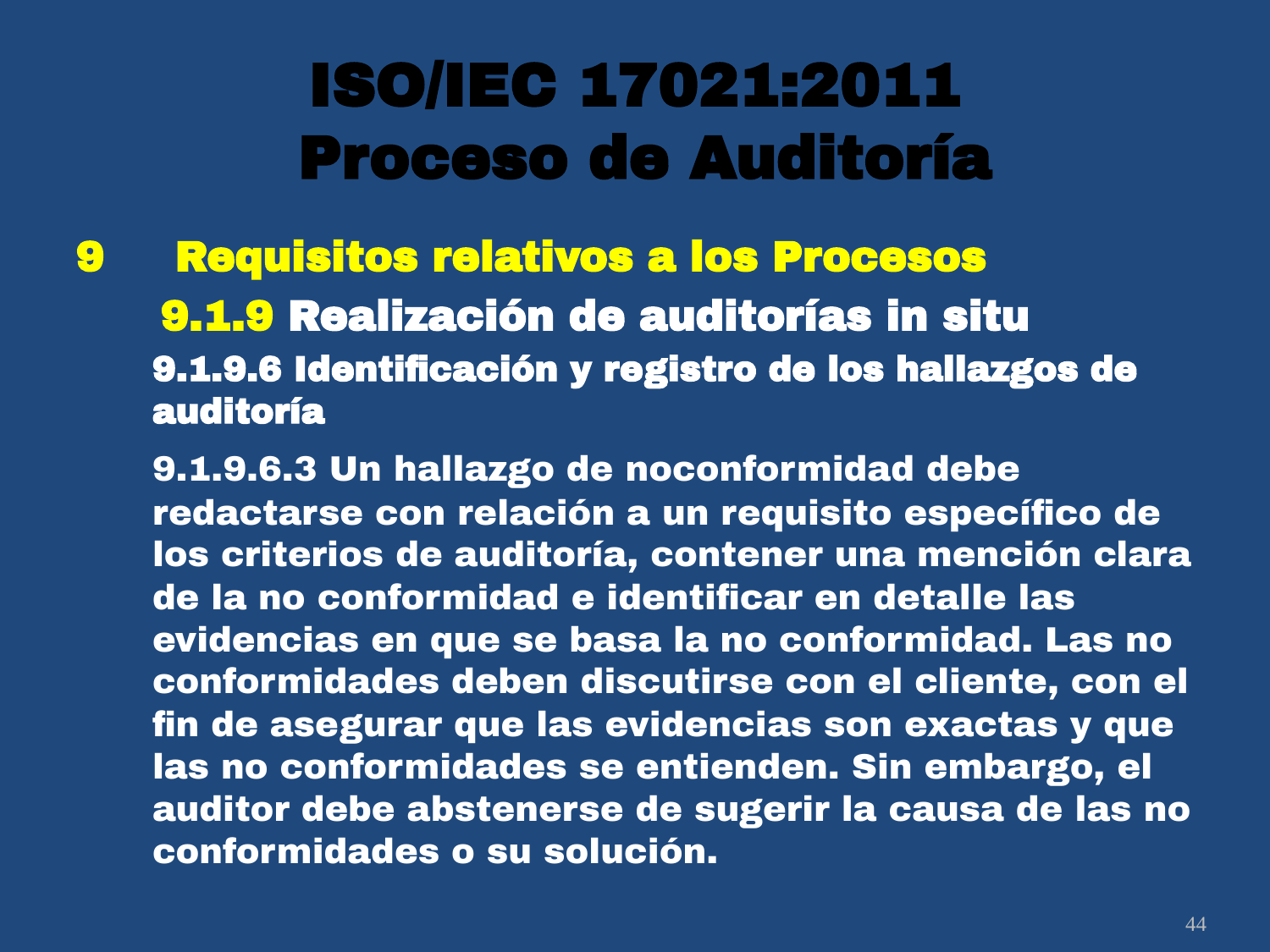

# ISO/IEC 17021:2011 Proceso de Auditoría
9	 Requisitos relativos a los Procesos
	9.1.9 Realización de auditorías in situ
	9.1.9.6 Identificación y registro de los hallazgos de auditoría
	9.1.9.6.3 Un hallazgo de noconformidad debe redactarse con relación a un requisito específico de los criterios de auditoría, contener una mención clara de la no conformidad e identificar en detalle las evidencias en que se basa la no conformidad. Las no conformidades deben discutirse con el cliente, con el fin de asegurar que las evidencias son exactas y que las no conformidades se entienden. Sin embargo, el auditor debe abstenerse de sugerir la causa de las no conformidades o su solución.

44